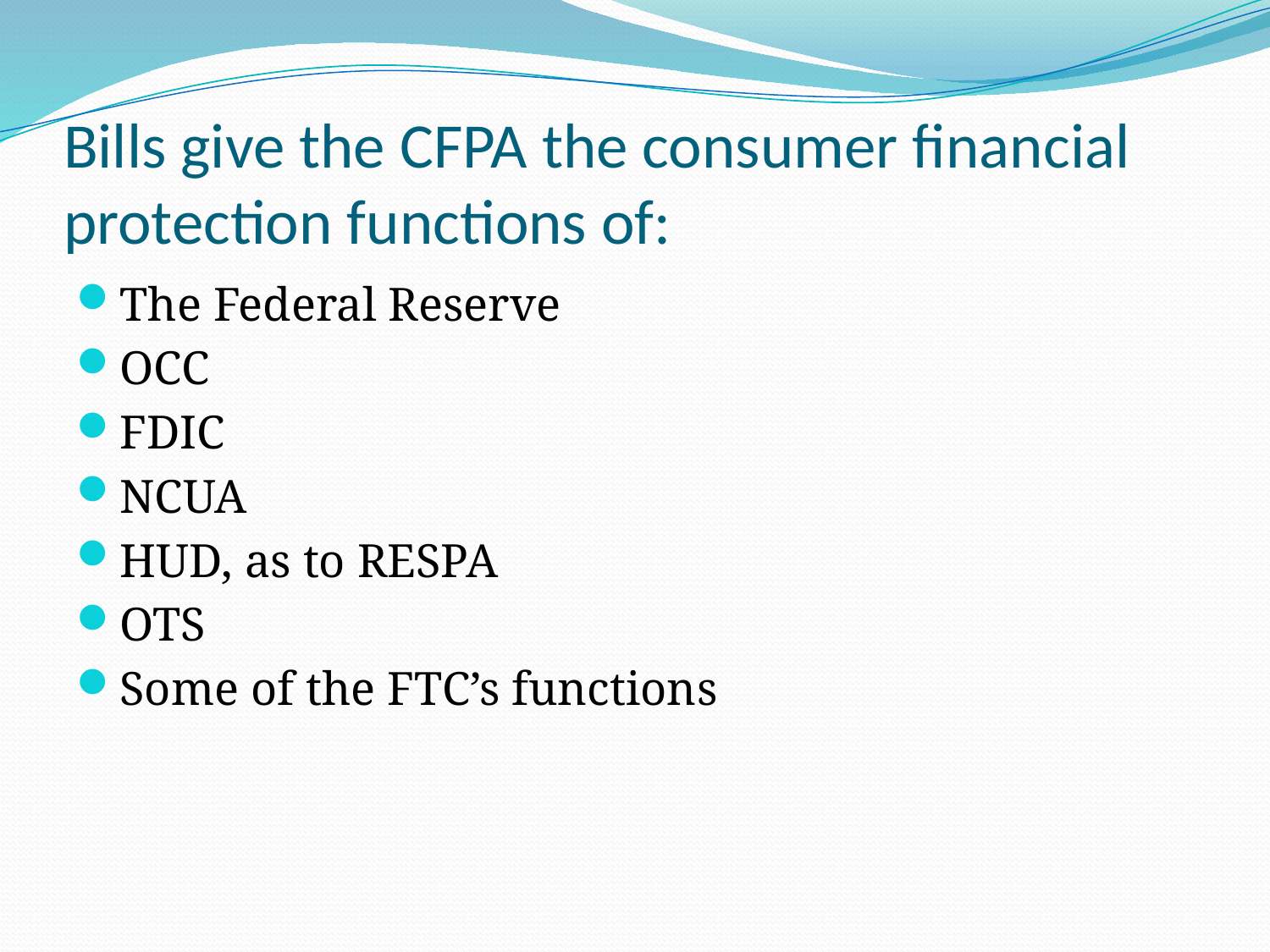

Bills give the CFPA the consumer financial protection functions of:
The Federal Reserve
OCC
FDIC
NCUA
HUD, as to RESPA
OTS
Some of the FTC’s functions